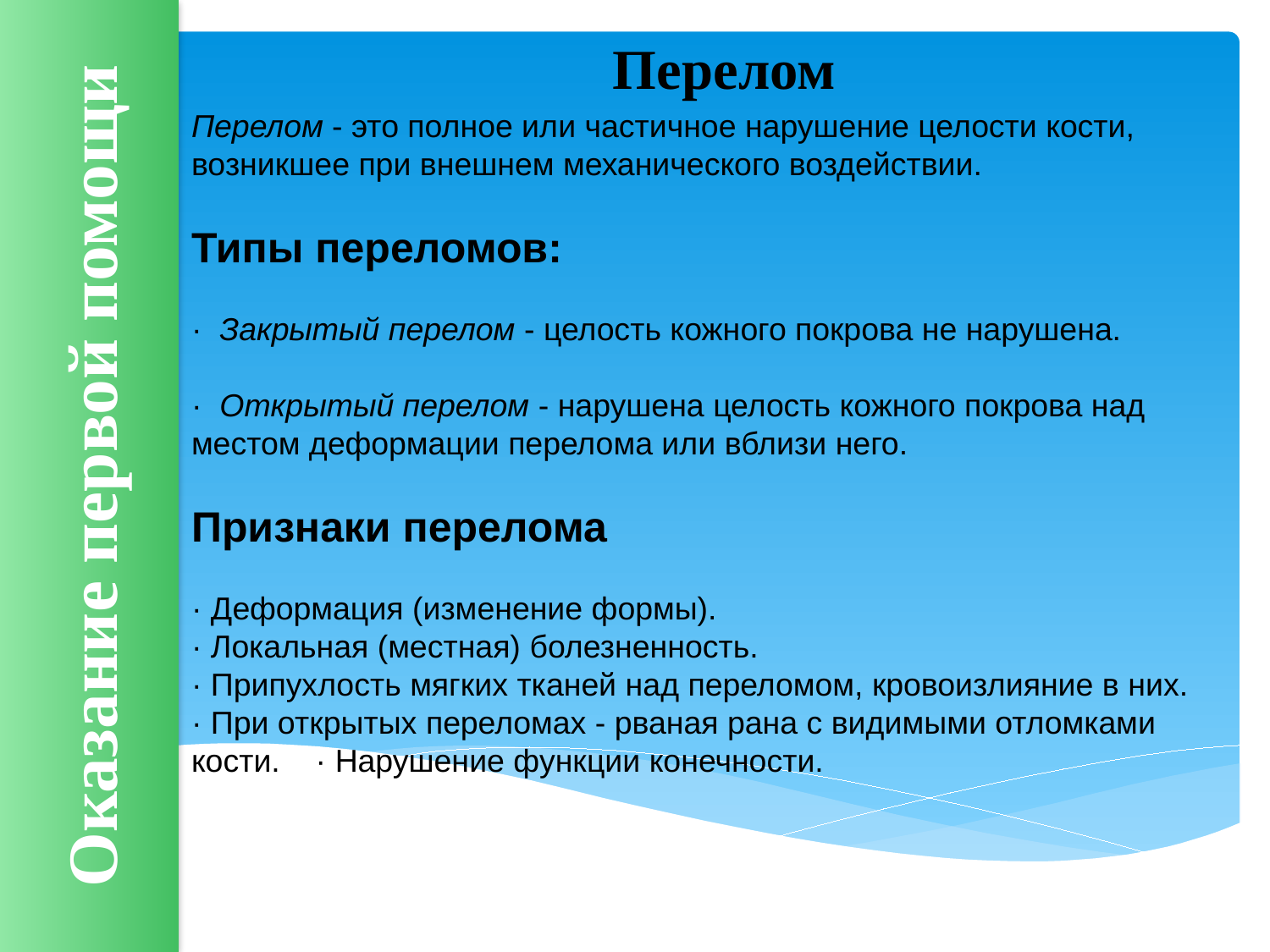

Перелом

Перелом - это полное или частичное нарушение целости кости, возникшее при внешнем механического воздействии.

Типы переломов:

·  Закрытый перелом - целость кожного покрова не нарушена.

·  Открытый перелом - нарушена целость кожного покрова над местом деформации перелома или вблизи него.

Признаки перелома

· Деформация (изменение формы).
· Локальная (местная) болезненность.
· Припухлость мягких тканей над переломом, кровоизлияние в них.
· При открытых переломах - рваная рана с видимыми отломками кости.    · Нарушение функции конечности.
Оказание первой помощи